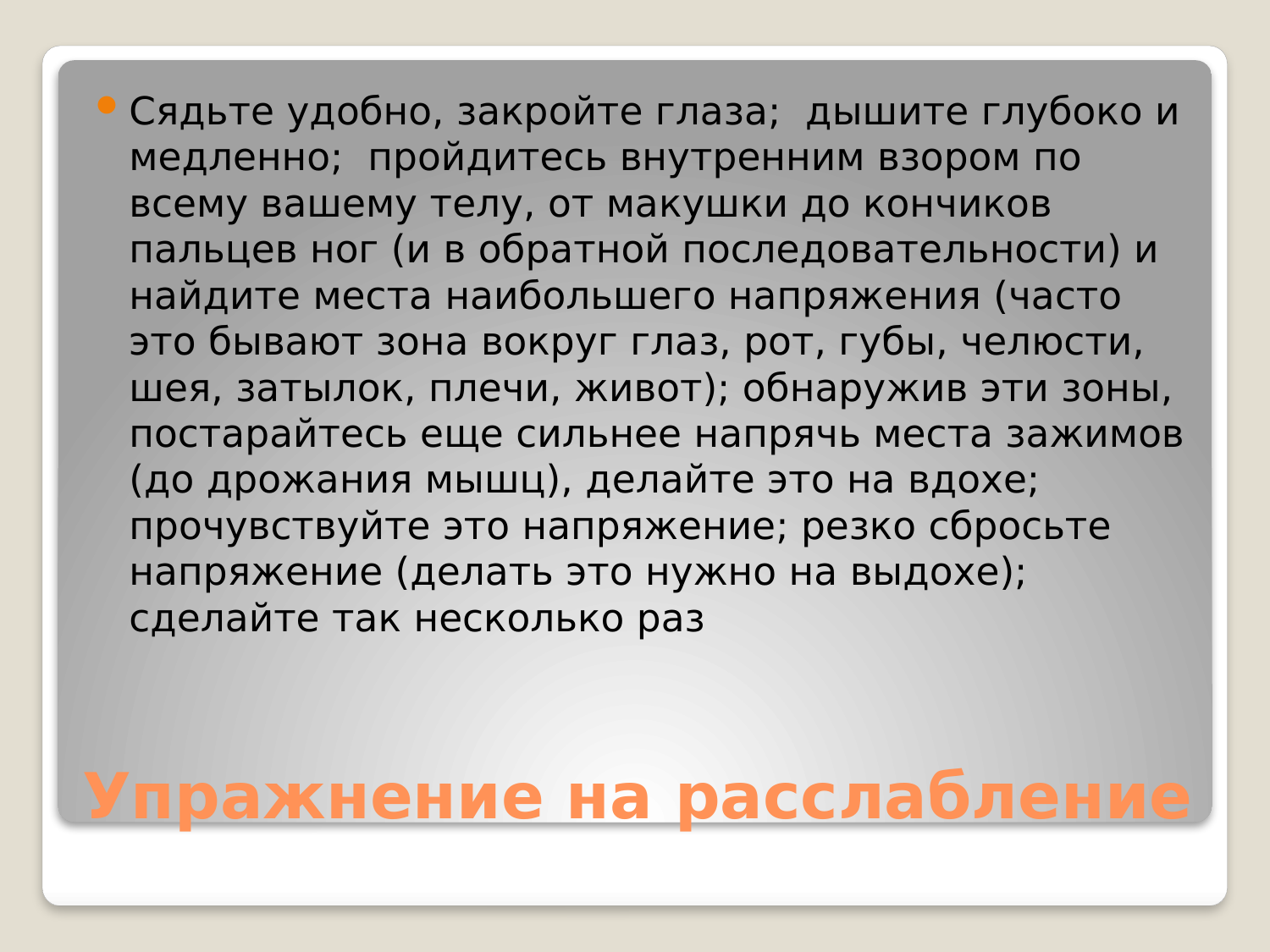

Сядьте удобно, закройте глаза;  дышите глубоко и медленно;  пройдитесь внутренним взором по всему вашему телу, от макушки до кончиков пальцев ног (и в обратной последовательности) и найдите места наибольшего напряжения (часто это бывают зона вокруг глаз, рот, губы, челюсти, шея, затылок, плечи, живот); обнаружив эти зоны, постарайтесь еще сильнее напрячь места зажимов (до дрожания мышц), делайте это на вдохе;  прочувствуйте это напряжение; резко сбросьте напряжение (делать это нужно на выдохе); сделайте так несколько раз
# Упражнение на расслабление